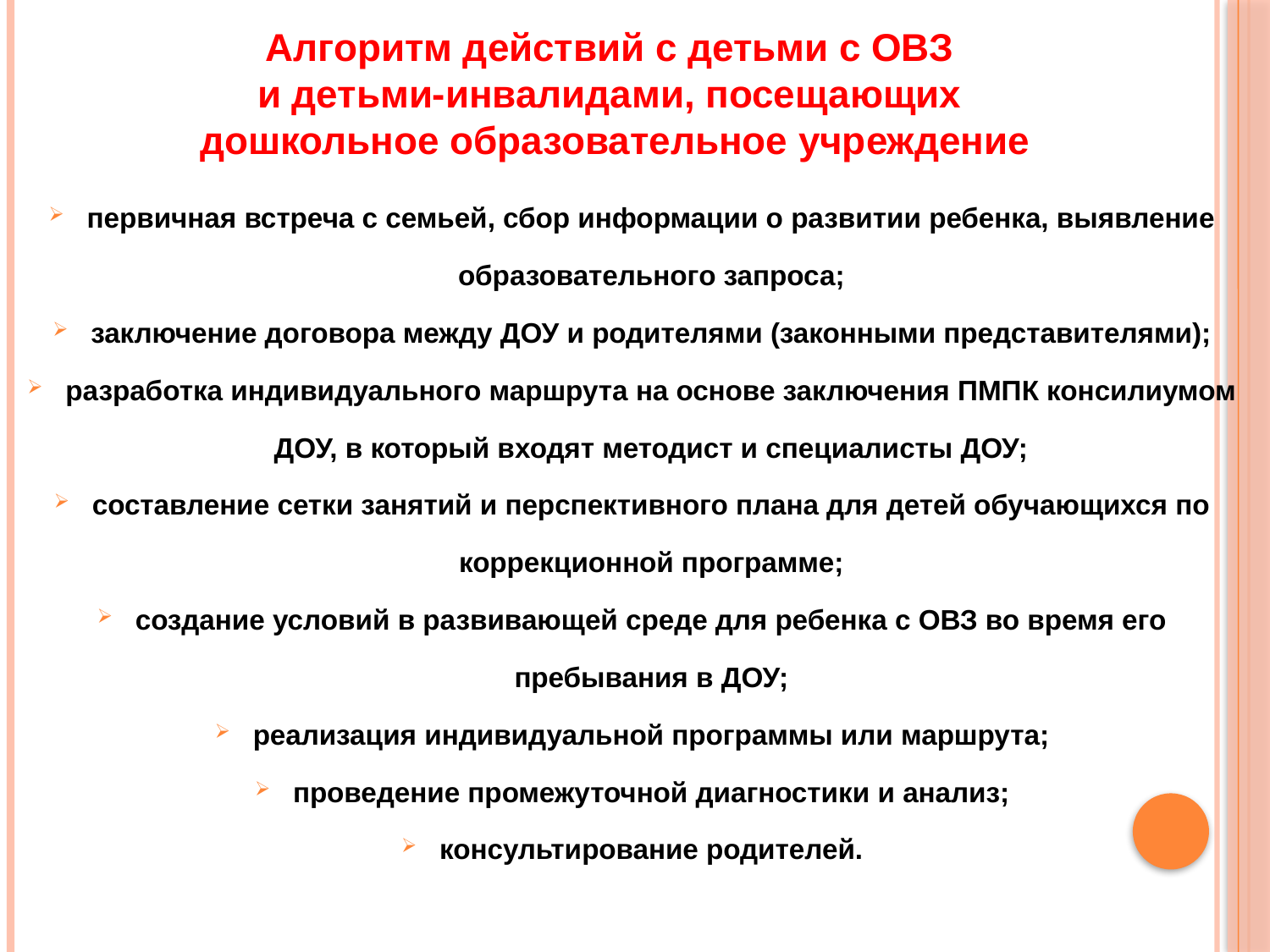

Алгоритм действий с детьми с ОВЗ
и детьми-инвалидами, посещающих
дошкольное образовательное учреждение
первичная встреча с семьей, сбор информации о развитии ребенка, выявление образовательного запроса;
заключение договора между ДОУ и родителями (законными представителями);
разработка индивидуального маршрута на основе заключения ПМПК консилиумом ДОУ, в который входят методист и специалисты ДОУ;
составление сетки занятий и перспективного плана для детей обучающихся по коррекционной программе;
создание условий в развивающей среде для ребенка с ОВЗ во время его пребывания в ДОУ;
реализация индивидуальной программы или маршрута;
проведение промежуточной диагностики и анализ;
консультирование родителей.